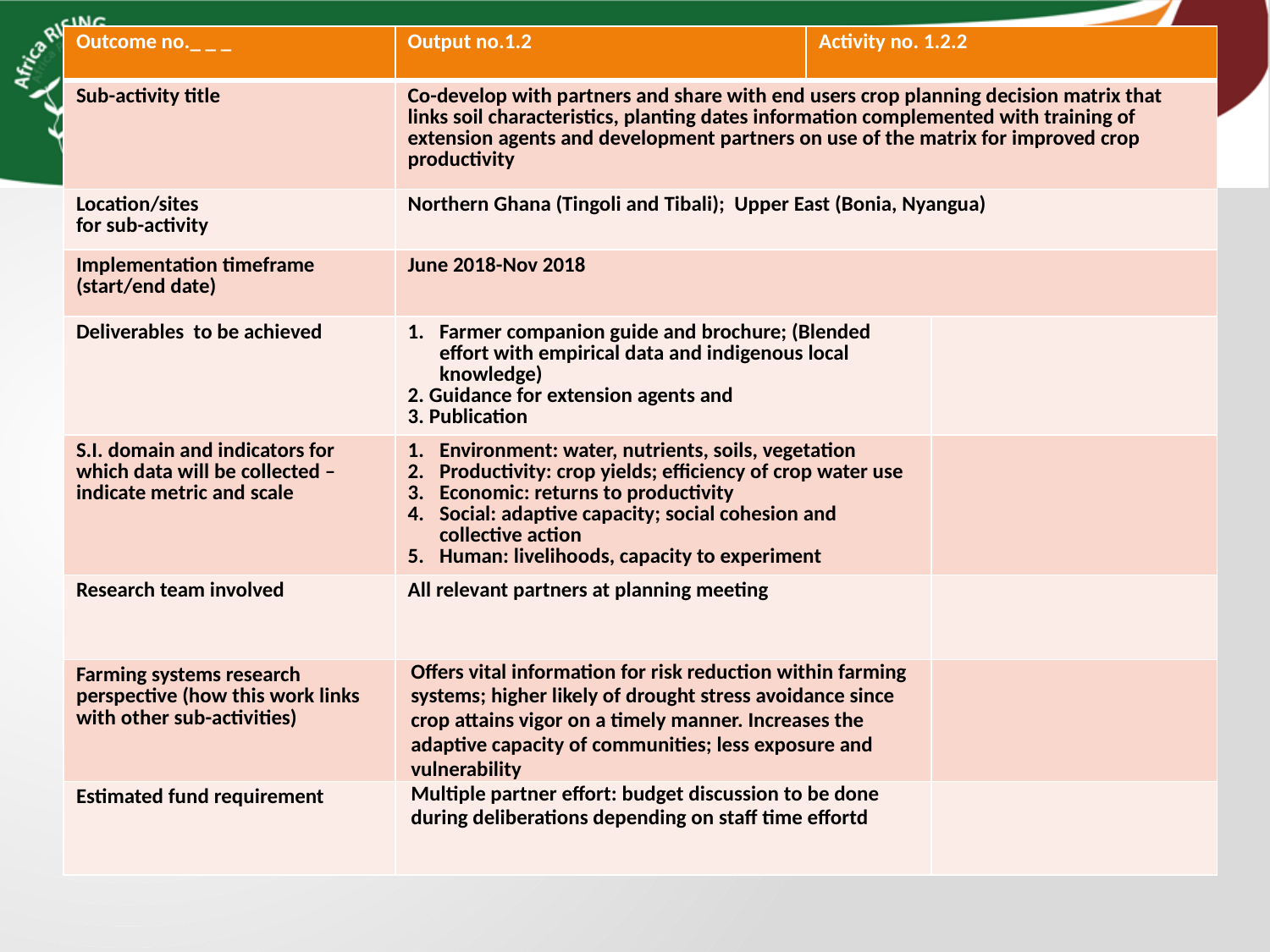

| Outcome no.\_ \_ \_ | Output no.1.2 | Activity no. 1.2.2 |  |
| --- | --- | --- | --- |
| Sub-activity title | Co-develop with partners and share with end users crop planning decision matrix that links soil characteristics, planting dates information complemented with training of extension agents and development partners on use of the matrix for improved crop productivity |  |  |
| Location/sites for sub-activity | Northern Ghana (Tingoli and Tibali); Upper East (Bonia, Nyangua) |  |  |
| Implementation timeframe (start/end date) | June 2018-Nov 2018 |  |  |
| Deliverables to be achieved | Farmer companion guide and brochure; (Blended effort with empirical data and indigenous local knowledge) 2. Guidance for extension agents and 3. Publication |  |  |
| S.I. domain and indicators for which data will be collected – indicate metric and scale | Environment: water, nutrients, soils, vegetation Productivity: crop yields; efficiency of crop water use Economic: returns to productivity Social: adaptive capacity; social cohesion and collective action Human: livelihoods, capacity to experiment |  |  |
| Research team involved | All relevant partners at planning meeting |  |  |
| Farming systems research perspective (how this work links with other sub-activities) | Offers vital information for risk reduction within farming systems; higher likely of drought stress avoidance since crop attains vigor on a timely manner. Increases the adaptive capacity of communities; less exposure and vulnerability |  |  |
| Estimated fund requirement | Multiple partner effort: budget discussion to be done during deliberations depending on staff time effortd |  |  |